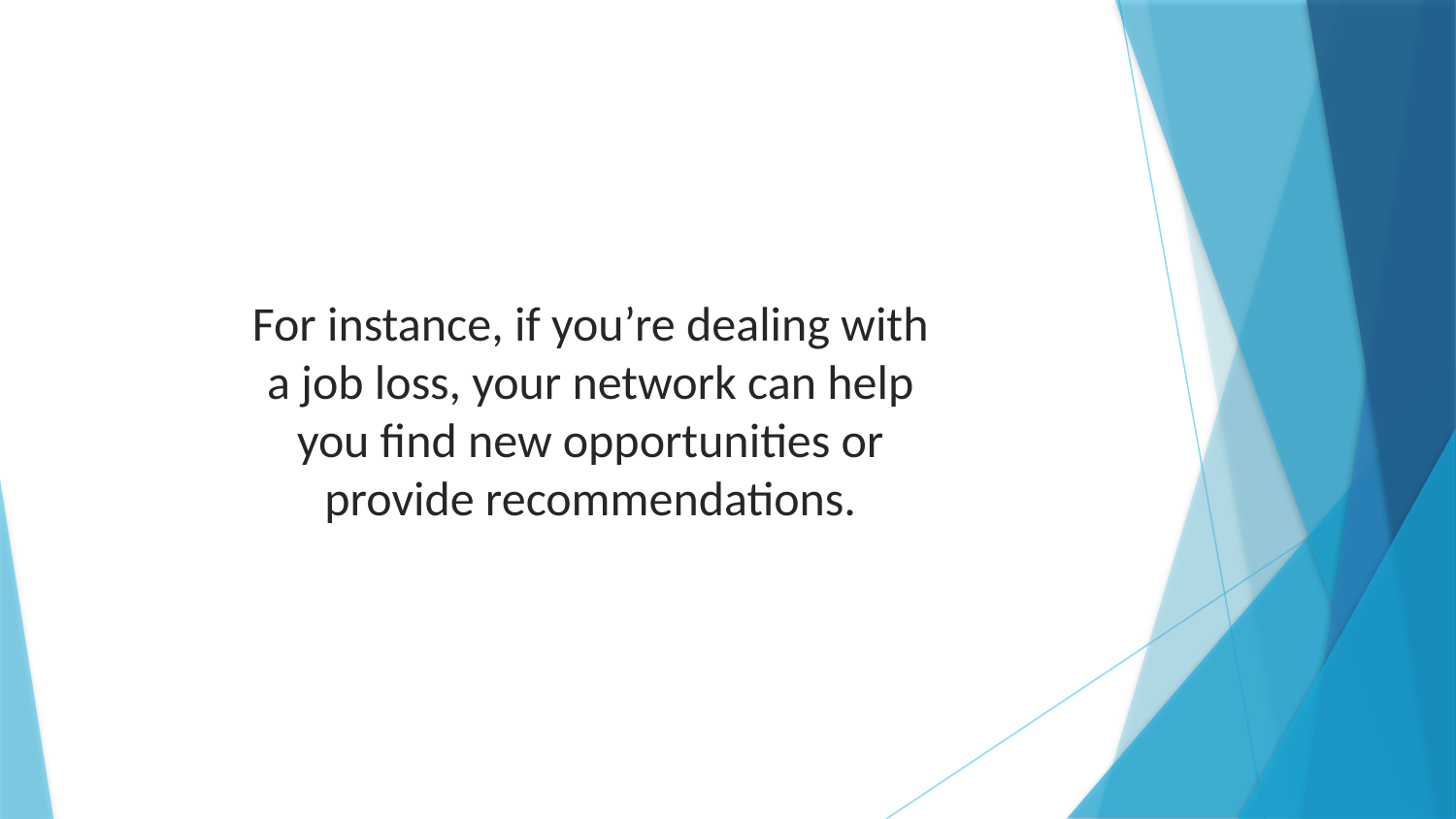

For instance, if you’re dealing with a job loss, your network can help you find new opportunities or provide recommendations.